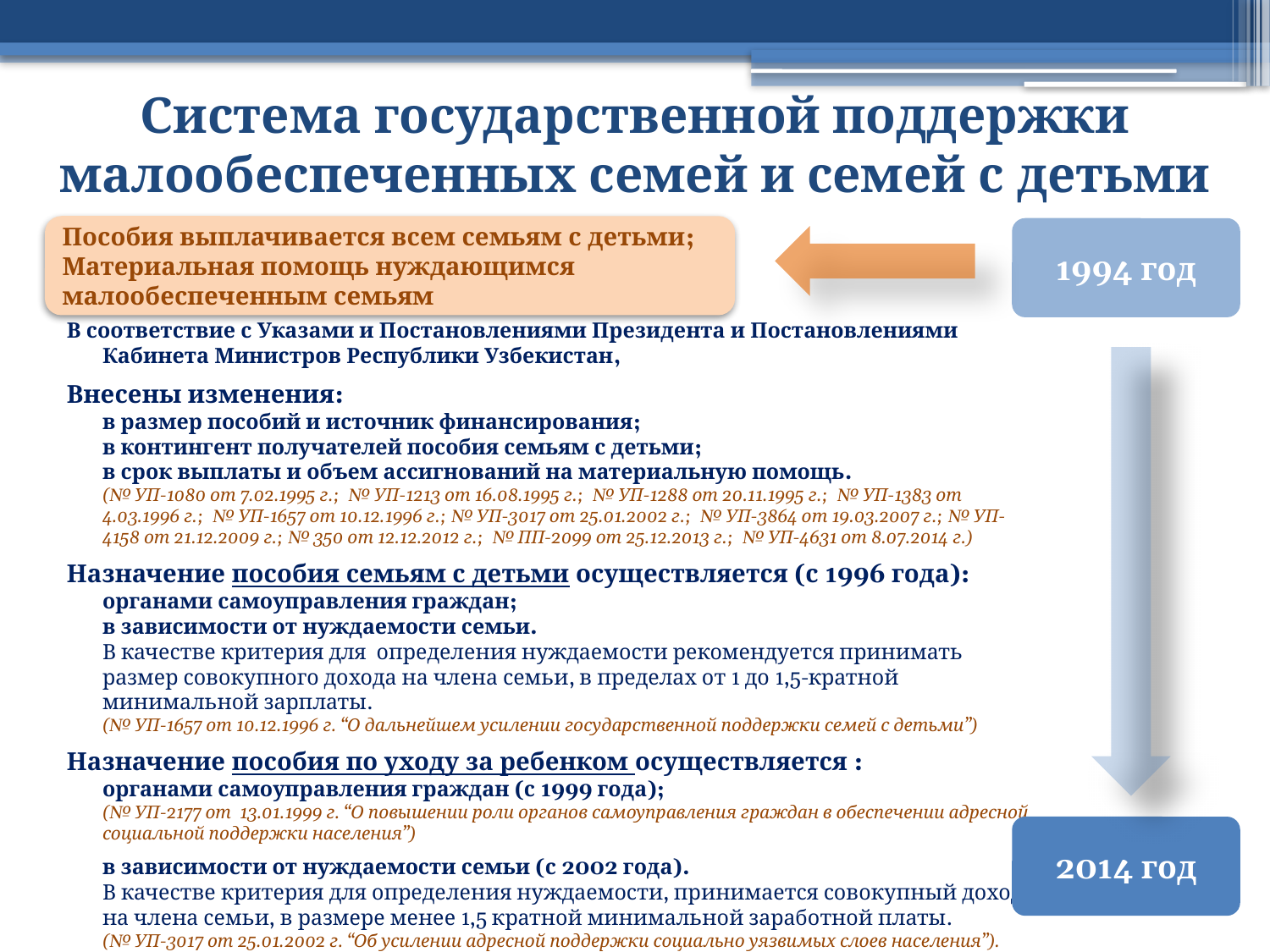

# Система государственной поддержки малообеспеченных семей и семей с детьми
Пособия выплачивается всем семьям с детьми;
Материальная помощь нуждающимся малообеспеченным семьям
1994 год

В соответствие с Указами и Постановлениями Президента и Постановлениями Кабинета Министров Республики Узбекистан,
Внесены изменения:
в размер пособий и источник финансирования;
в контингент получателей пособия семьям с детьми;
в срок выплаты и объем ассигнований на материальную помощь.
(№ УП-1080 от 7.02.1995 г.;  № УП-1213 от 16.08.1995 г.;  № УП-1288 от 20.11.1995 г.;  № УП-1383 от 4.03.1996 г.;  № УП-1657 от 10.12.1996 г.; № УП-3017 от 25.01.2002 г.;  № УП-3864 от 19.03.2007 г.; № УП-4158 от 21.12.2009 г.; № 350 от 12.12.2012 г.;  № ПП-2099 от 25.12.2013 г.;  № УП-4631 от 8.07.2014 г.)
Назначение пособия семьям с детьми осуществляется (с 1996 года):
органами самоуправления граждан;
в зависимости от нуждаемости семьи.
В качестве критерия для  определения нуждаемости рекомендуется принимать размер совокупного дохода на члена семьи, в пределах от 1 до 1,5-кратной минимальной зарплаты.
(№ УП-1657 от 10.12.1996 г. “О дальнейшем усилении государственной поддержки семей с детьми”)
Назначение пособия по уходу за ребенком осуществляется :
органами самоуправления граждан (с 1999 года);
(№ УП-2177 от  13.01.1999 г. “О повышении роли органов самоуправления граждан в обеспечении адресной социальной поддержки населения”)
	в зависимости от нуждаемости семьи (с 2002 года).
В качестве критерия для определения нуждаемости, принимается совокупный доход
на члена семьи, в размере менее 1,5 кратной минимальной заработной платы.
(№ УП-3017 от 25.01.2002 г. “Об усилении адресной поддержки социально уязвимых слоев населения”).

2014 год